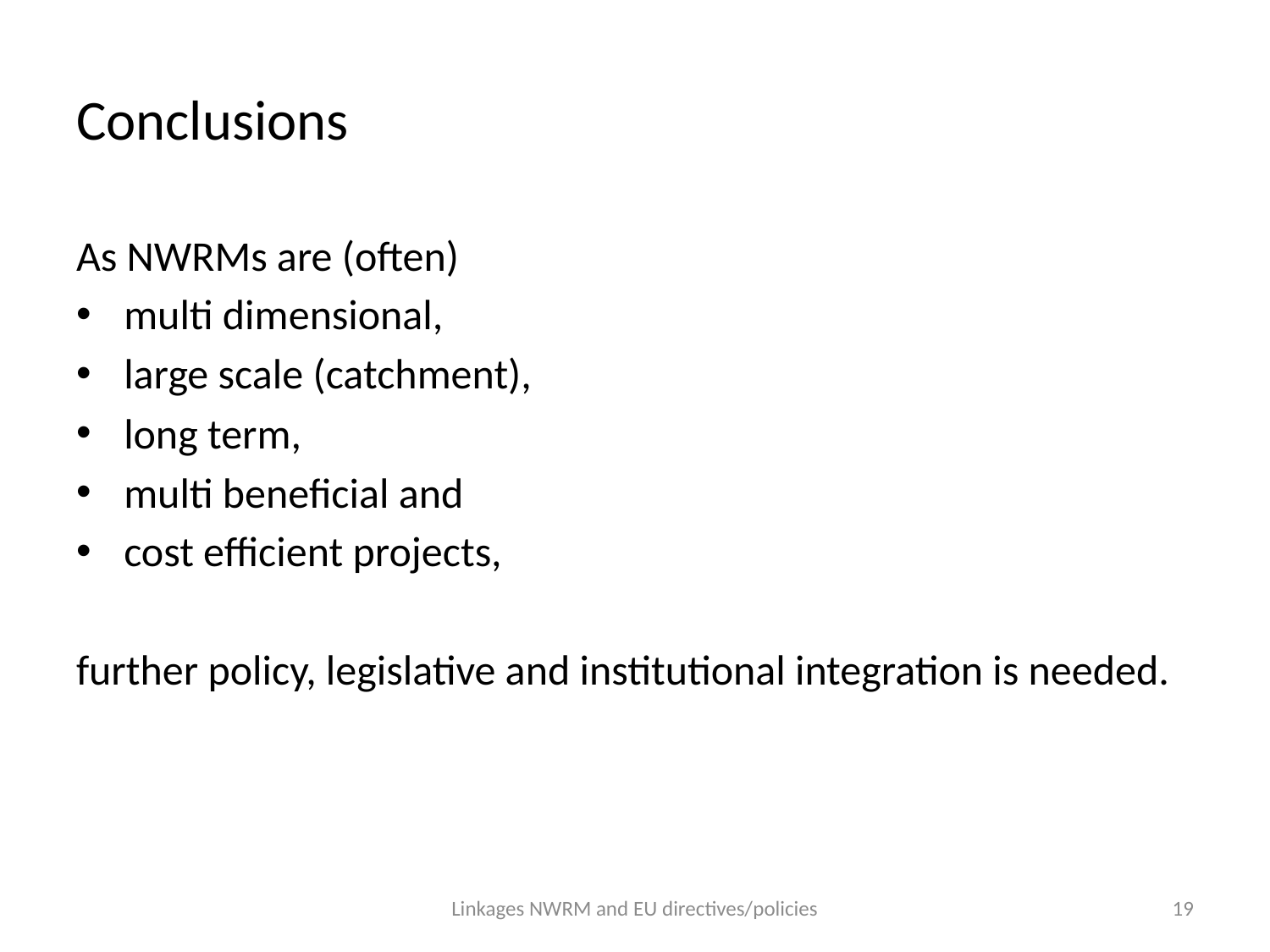

# Conclusions
As NWRMs are (often)
multi dimensional,
large scale (catchment),
long term,
multi beneficial and
cost efficient projects,

further policy, legislative and institutional integration is needed.
Linkages NWRM and EU directives/policies
19